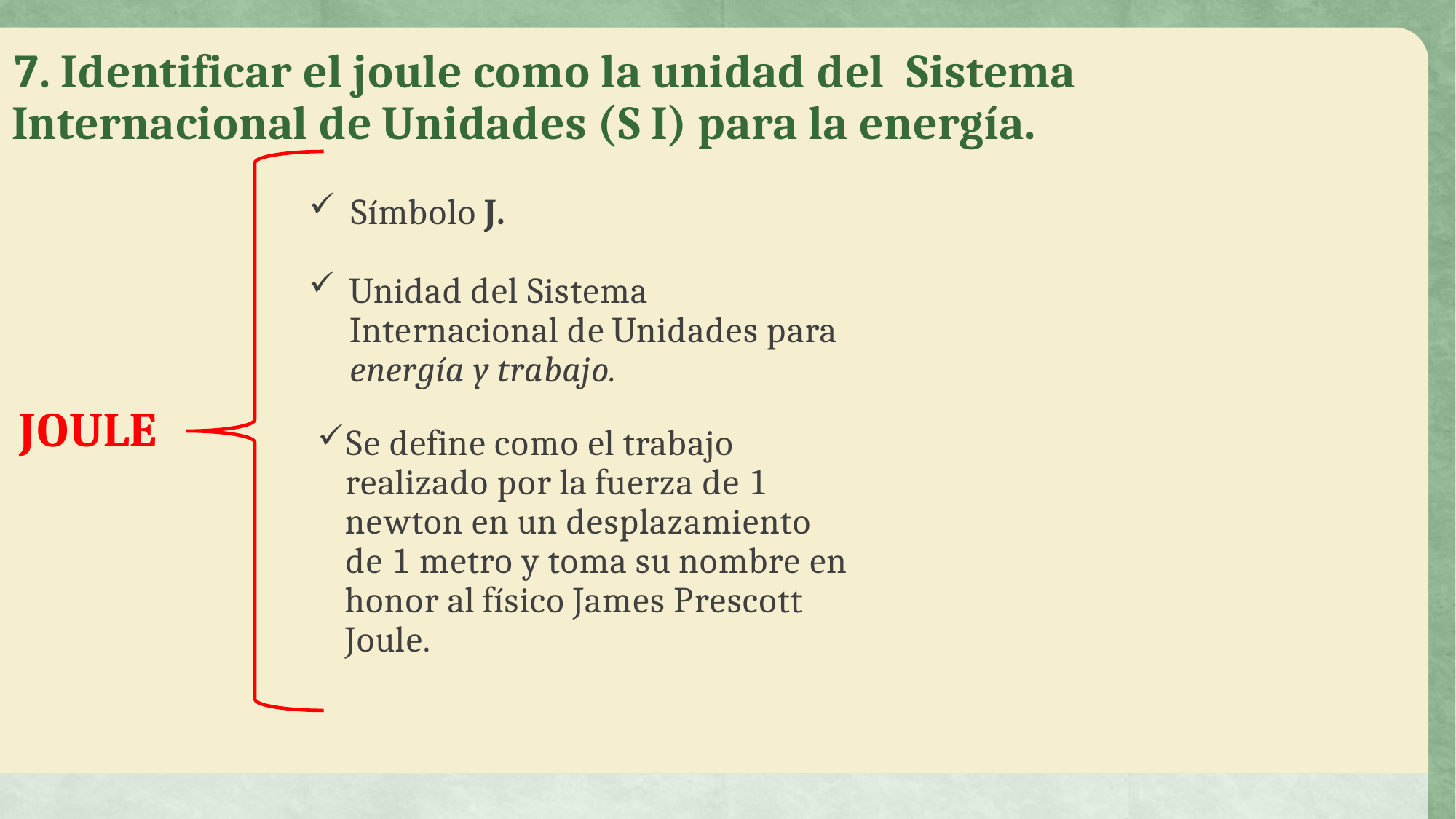

# 7. Identificar el joule como la unidad del  Sistema Internacional de Unidades (S I) para la energía.

Símbolo J.

Unidad del Sistema Internacional de Unidades para energía y trabajo.

JOULE
Se define como el trabajo realizado por la fuerza de 1 newton en un desplazamiento de 1 metro y toma su nombre en honor al físico James Prescott Joule.